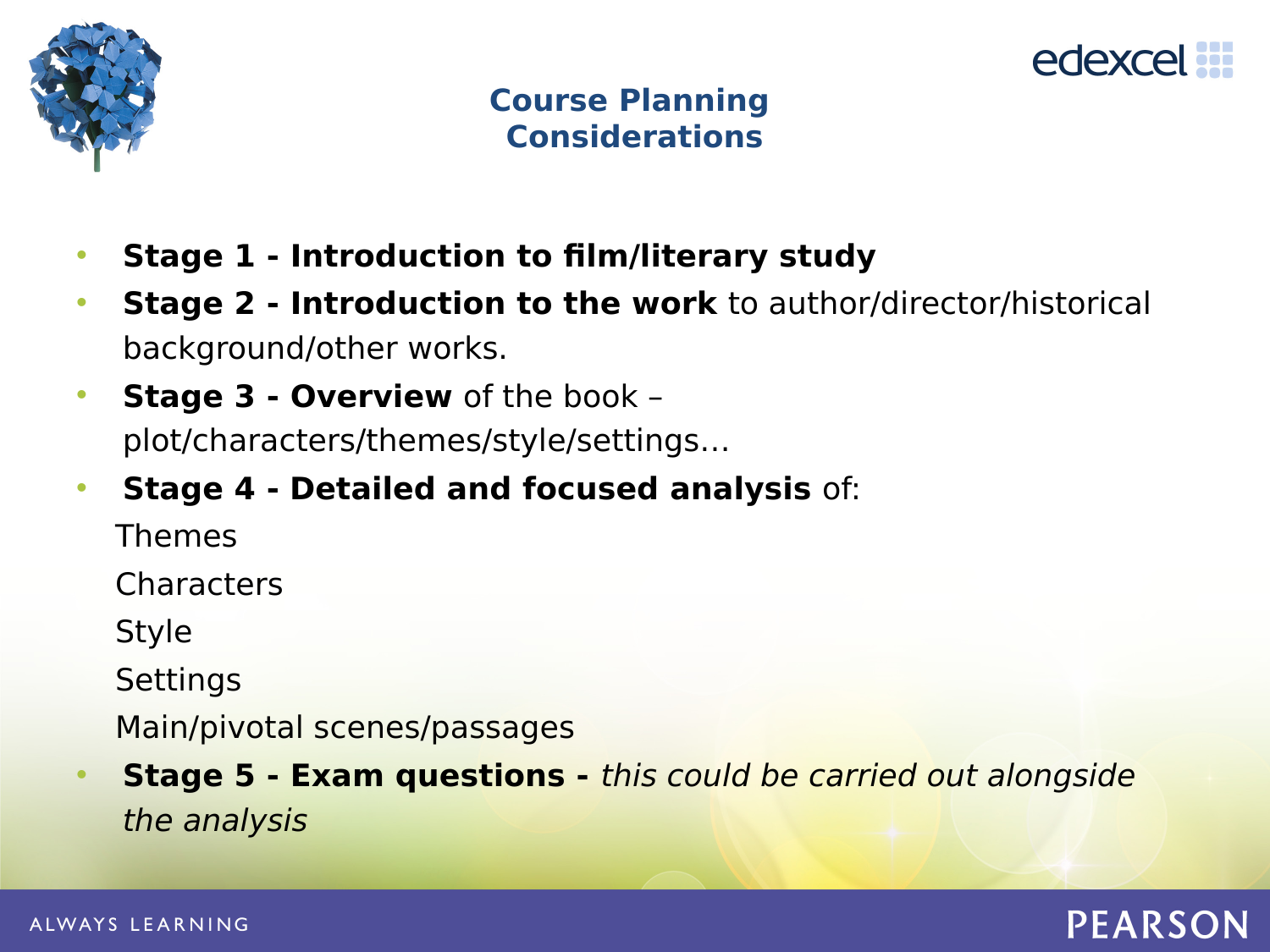

# Course Planning Considerations
Stage 1 - Introduction to film/literary study
Stage 2 - Introduction to the work to author/director/historical background/other works.
Stage 3 - Overview of the book – plot/characters/themes/style/settings…
Stage 4 - Detailed and focused analysis of:
    Themes
    Characters
    Style
    Settings
    Main/pivotal scenes/passages
Stage 5 - Exam questions - this could be carried out alongside the analysis